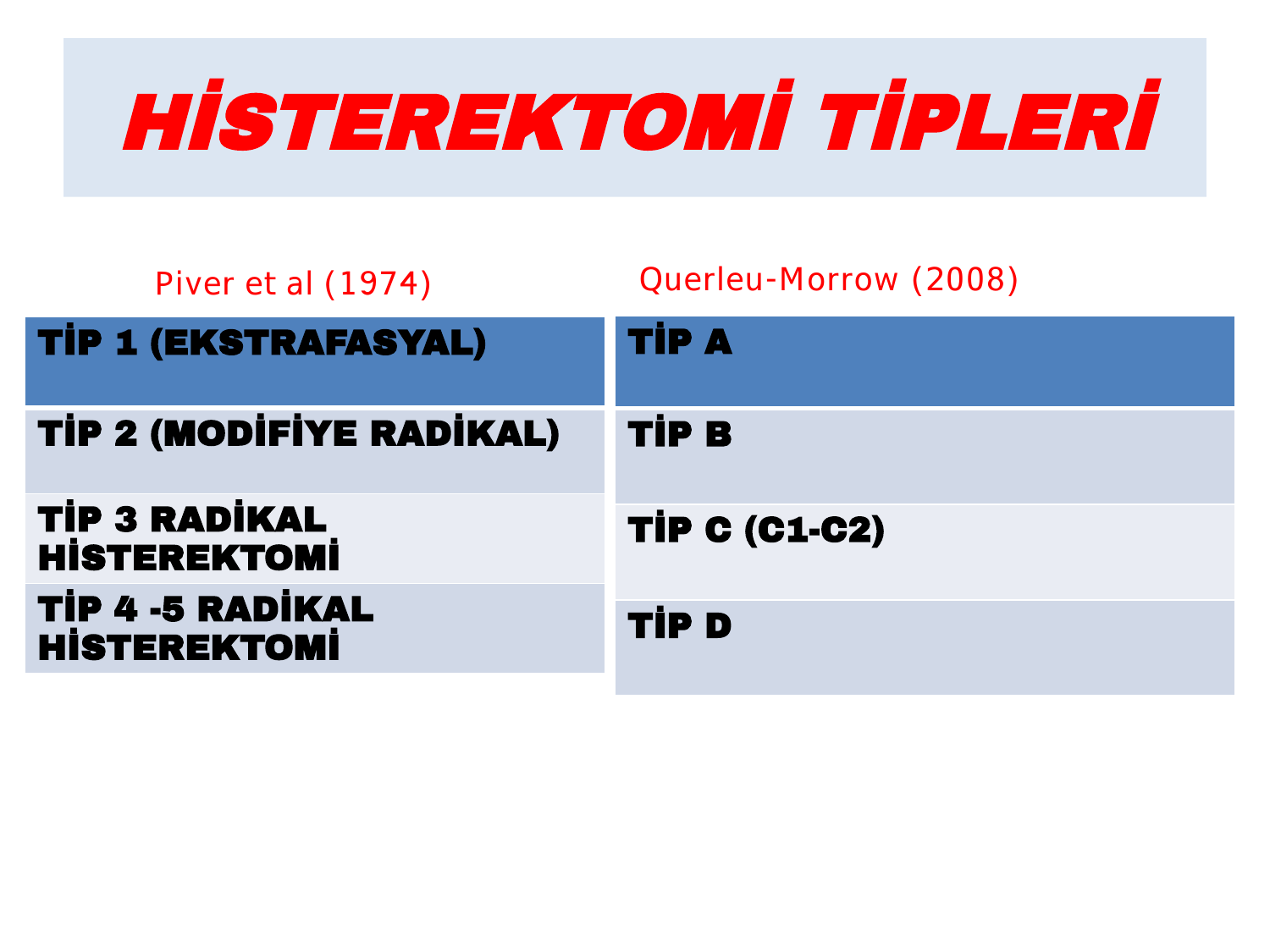

# HİSTEREKTOMİ TİPLERİ
Querleu-Morrow (2008)
Piver et al (1974)
| TİP A |
| --- |
| TİP B |
| TİP C (C1-C2) |
| TİP D |
| TİP 1 (EKSTRAFASYAL) |
| --- |
| TİP 2 (MODİFİYE RADİKAL) |
| TİP 3 RADİKAL HİSTEREKTOMİ |
| TİP 4 -5 RADİKAL HİSTEREKTOMİ |